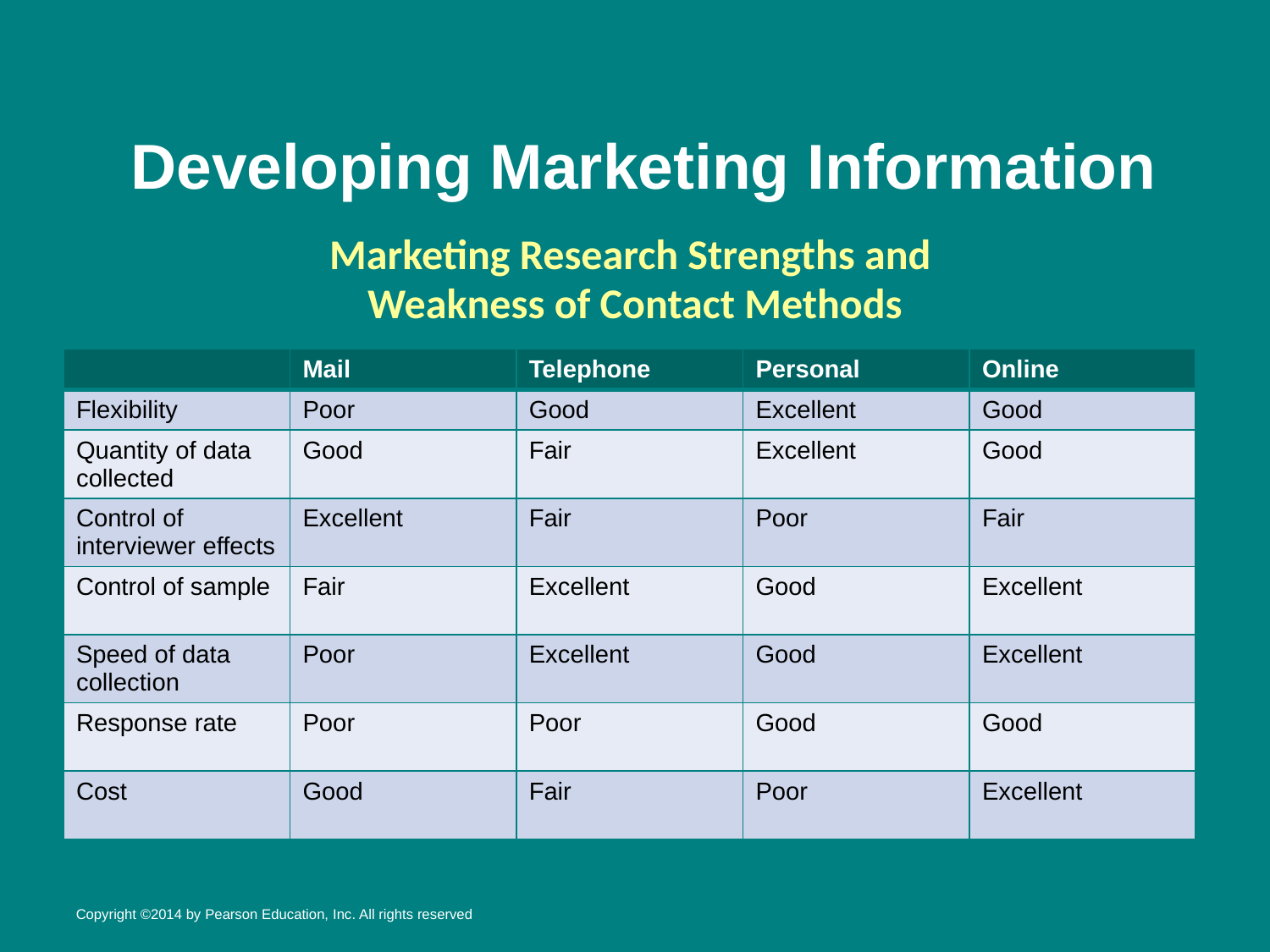

# Developing Marketing Information
Marketing Research Strengths and
Weakness of Contact Methods
|  | Mail | Telephone | Personal | Online |
| --- | --- | --- | --- | --- |
| Flexibility | Poor | Good | Excellent | Good |
| Quantity of data collected | Good | Fair | Excellent | Good |
| Control of interviewer effects | Excellent | Fair | Poor | Fair |
| Control of sample | Fair | Excellent | Good | Excellent |
| Speed of data collection | Poor | Excellent | Good | Excellent |
| Response rate | Poor | Poor | Good | Good |
| Cost | Good | Fair | Poor | Excellent |
Copyright ©2014 by Pearson Education, Inc. All rights reserved